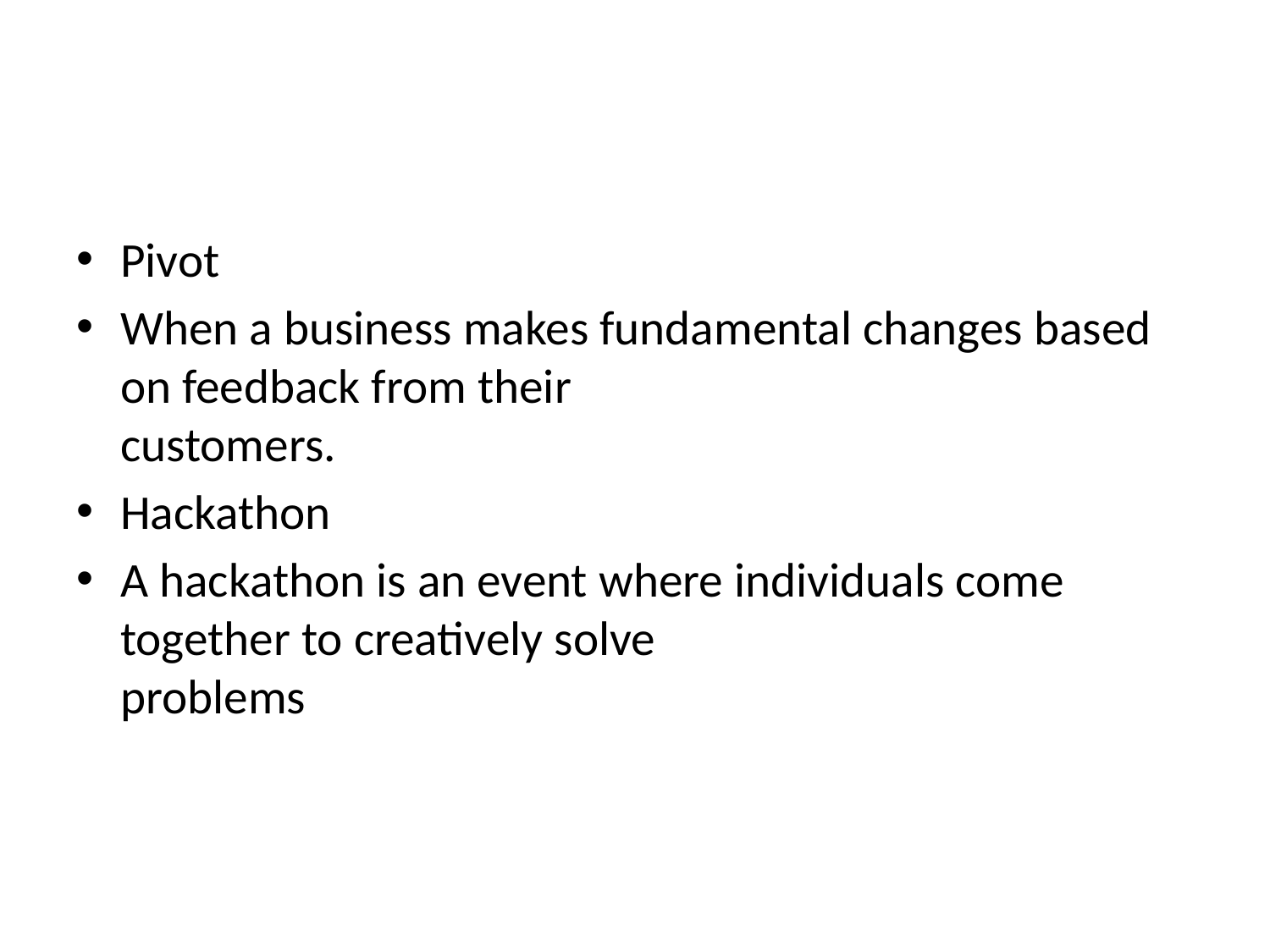

#
Pivot
When a business makes fundamental changes based on feedback from their
customers.
Hackathon
A hackathon is an event where individuals come together to creatively solve
problems